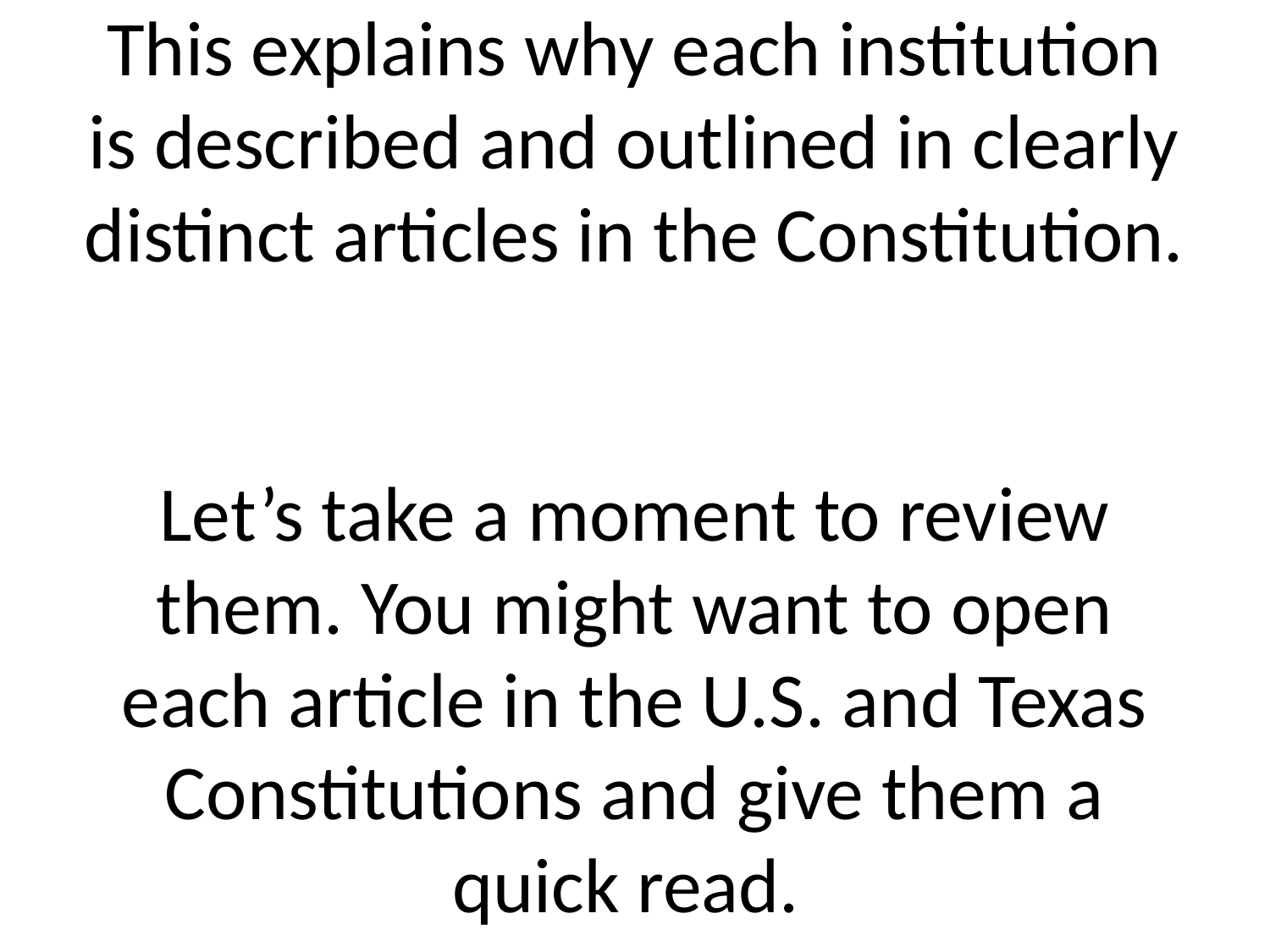

# This explains why each institution is described and outlined in clearly distinct articles in the Constitution. Let’s take a moment to review them. You might want to open each article in the U.S. and Texas Constitutions and give them a quick read.